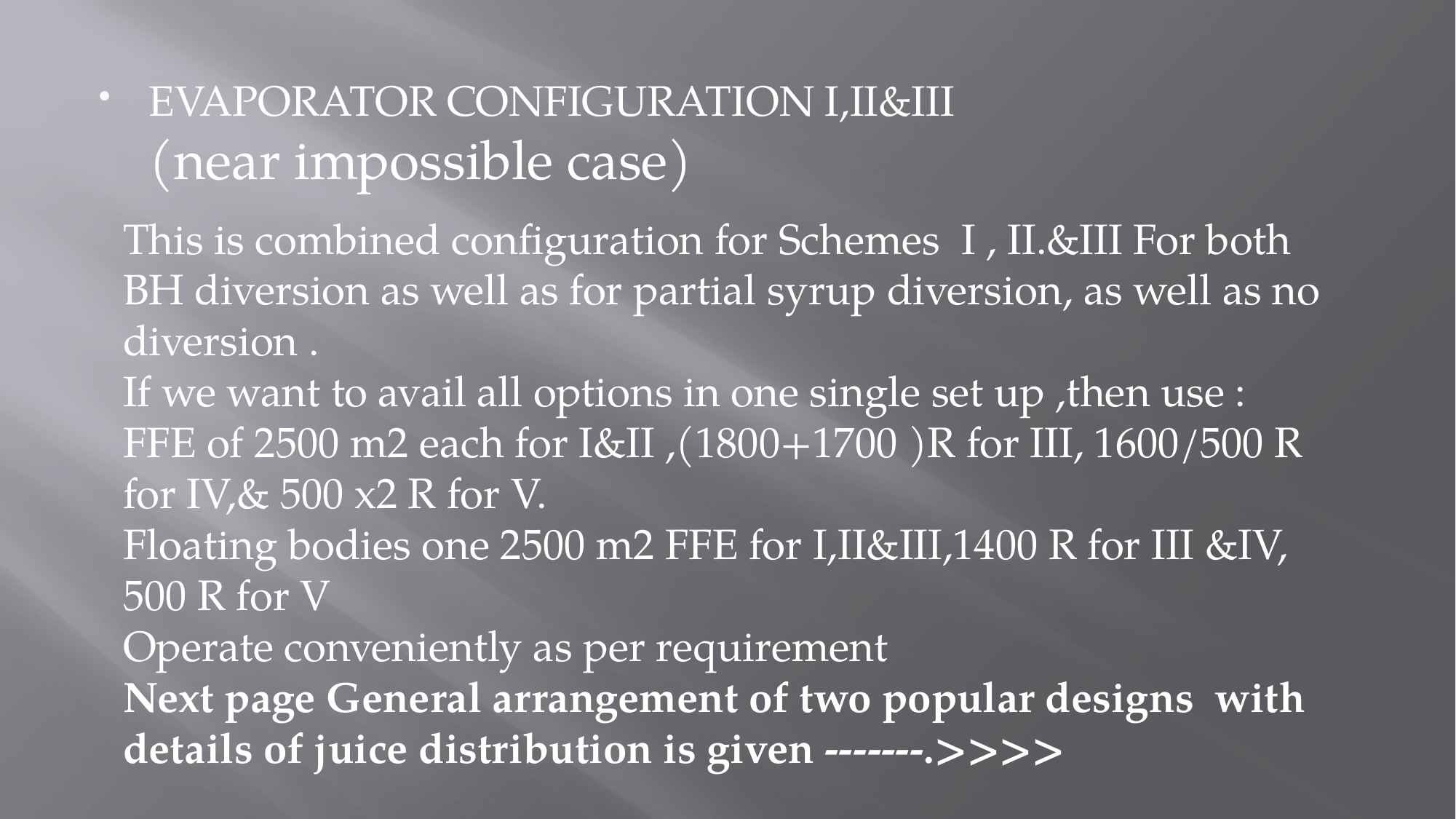

EVAPORATOR CONFIGURATION I,II&III
(near impossible case)
This is combined configuration for Schemes  I , II.&III For both BH diversion as well as for partial syrup diversion, as well as no diversion .
If we want to avail all options in one single set up ,then use :
FFE of 2500 m2 each for I&II ,(1800+1700 )R for III, 1600/500 R for IV,& 500 x2 R for V.
Floating bodies one 2500 m2 FFE for I,II&III,1400 R for III &IV, 500 R for V
Operate conveniently as per requirement
Next page General arrangement of two popular designs  with details of juice distribution is given -------.>>>>